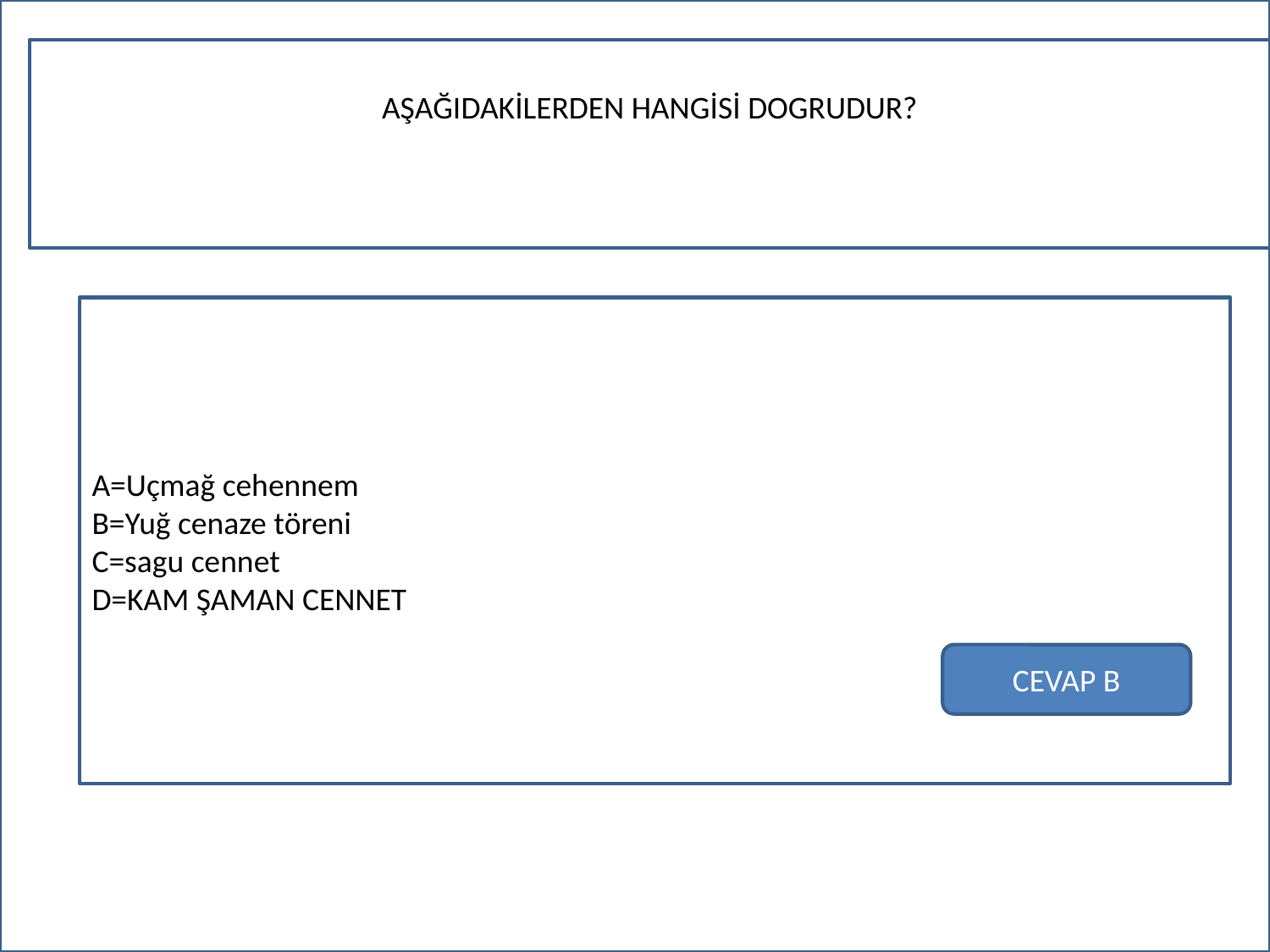

AŞAĞIDAKİLERDEN HANGİSİ DOGRUDUR?

A=Uçmağ cehennem
B=Yuğ cenaze töreni
C=sagu cennet
D=KAM ŞAMAN CENNET
CEVAP B